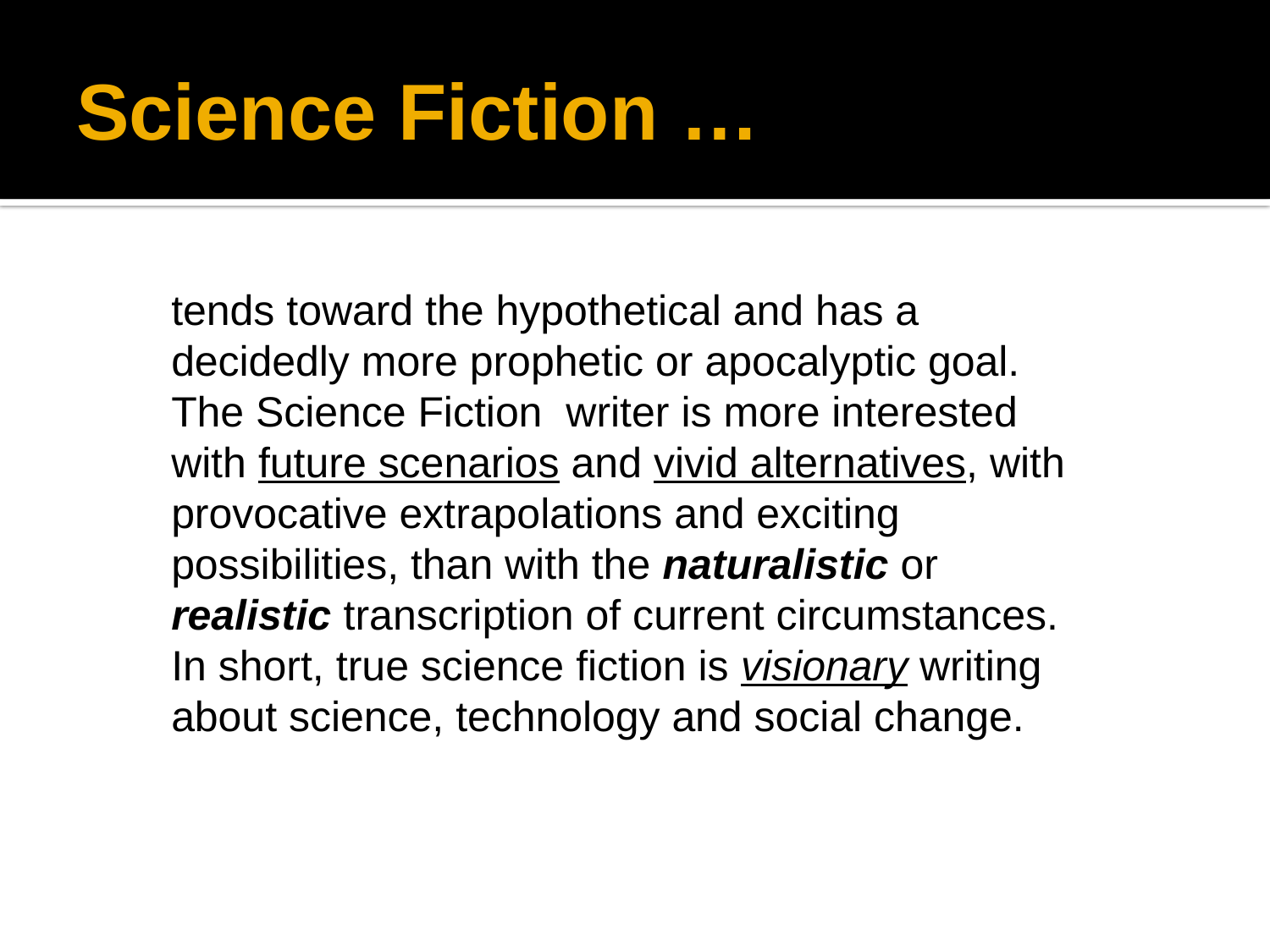

# Science Fiction …
tends toward the hypothetical and has a decidedly more prophetic or apocalyptic goal. The Science Fiction  writer is more interested with future scenarios and vivid alternatives, with provocative extrapolations and exciting possibilities, than with the naturalistic or realistic transcription of current circumstances. In short, true science fiction is visionary writing about science, technology and social change.